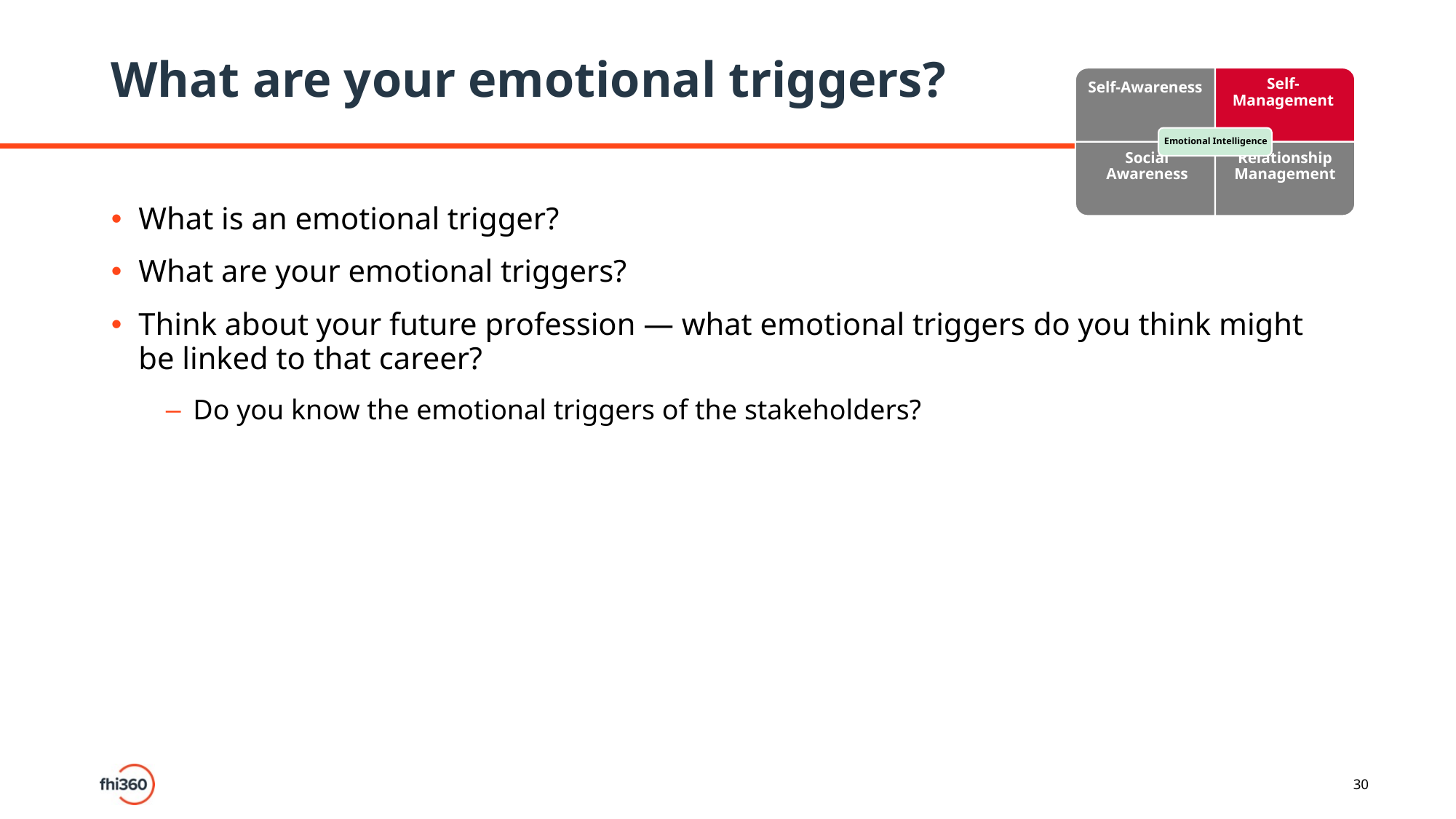

# What are your emotional triggers?
Self-Awareness
Self-Management
Social Awareness
Relationship Management
Emotional Intelligence
What is an emotional trigger?
What are your emotional triggers?
Think about your future profession — what emotional triggers do you think might be linked to that career?
Do you know the emotional triggers of the stakeholders?